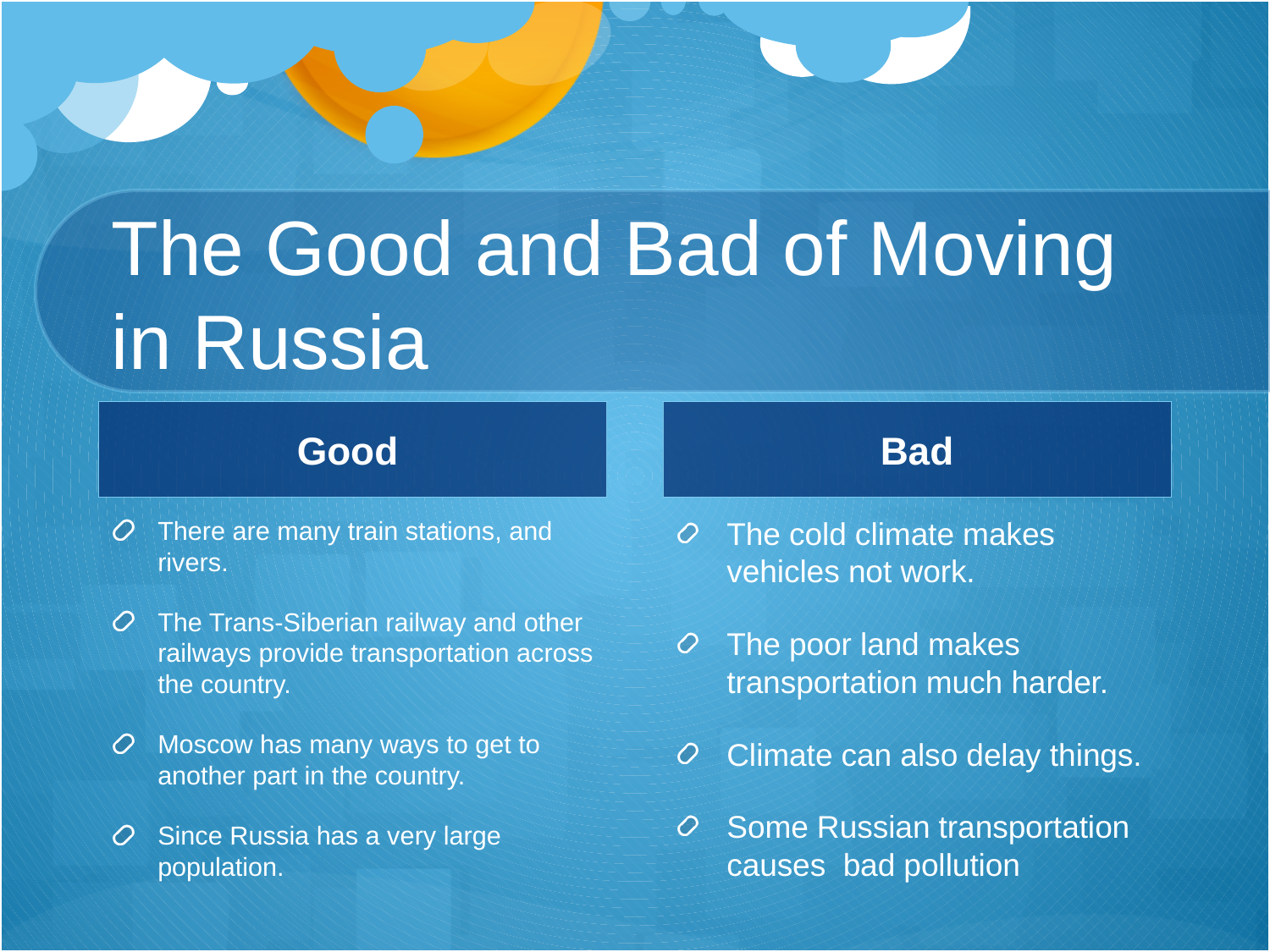

# The Good and Bad of Moving in Russia
Good
Bad
There are many train stations, and rivers.
The Trans-Siberian railway and other railways provide transportation across the country.
Moscow has many ways to get to another part in the country.
Since Russia has a very large population.
The cold climate makes vehicles not work.
The poor land makes transportation much harder.
Climate can also delay things.
Some Russian transportation causes  bad pollution